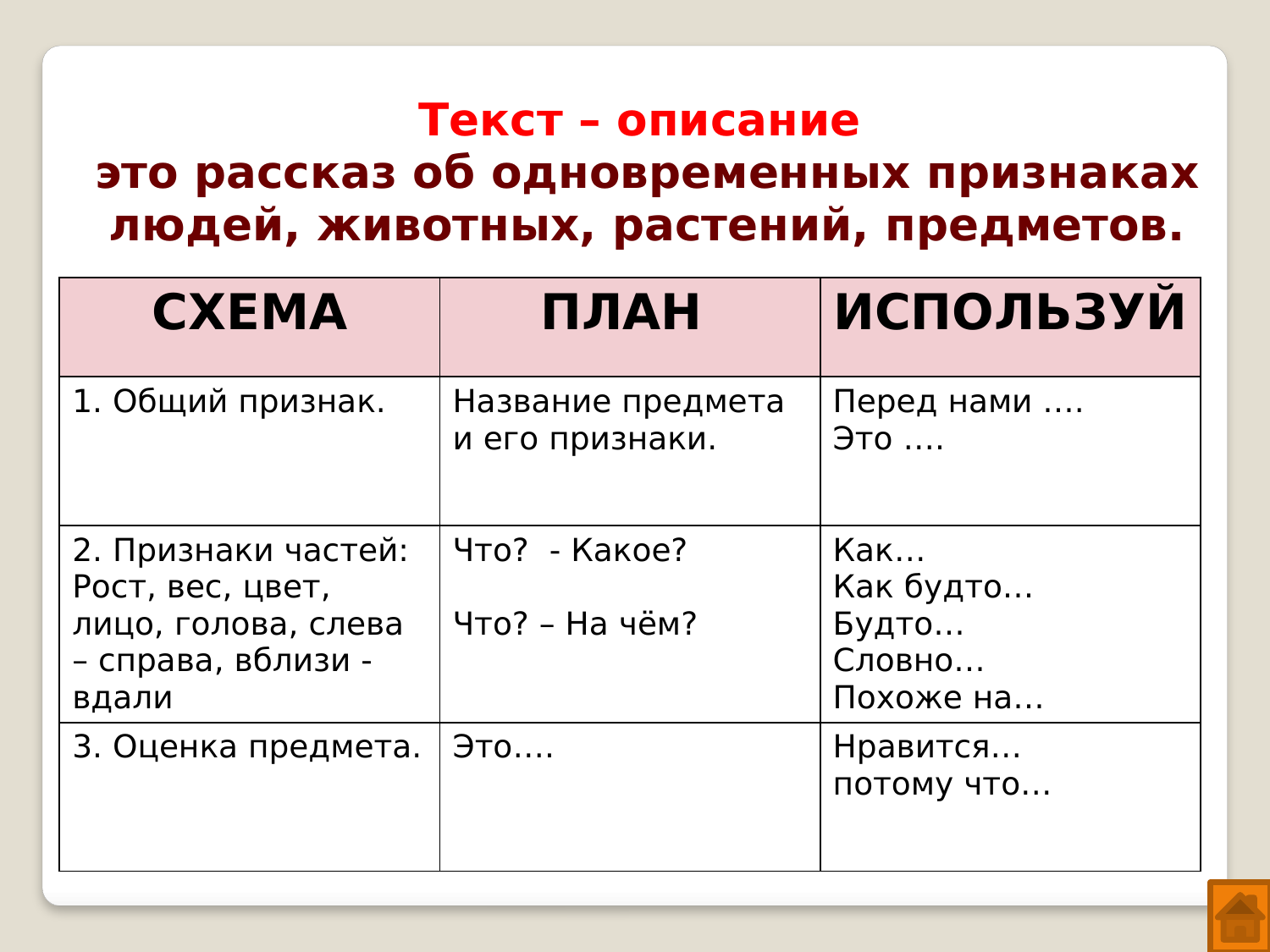

Текст – описание
это рассказ об одновременных признаках людей, животных, растений, предметов.
| СХЕМА | ПЛАН | ИСПОЛЬЗУЙ |
| --- | --- | --- |
| 1. Общий признак. | Название предмета и его признаки. | Перед нами …. Это …. |
| 2. Признаки частей: Рост, вес, цвет, лицо, голова, слева – справа, вблизи - вдали | Что? - Какое? Что? – На чём? | Как… Как будто… Будто… Словно… Похоже на… |
| 3. Оценка предмета. | Это…. | Нравится… потому что… |